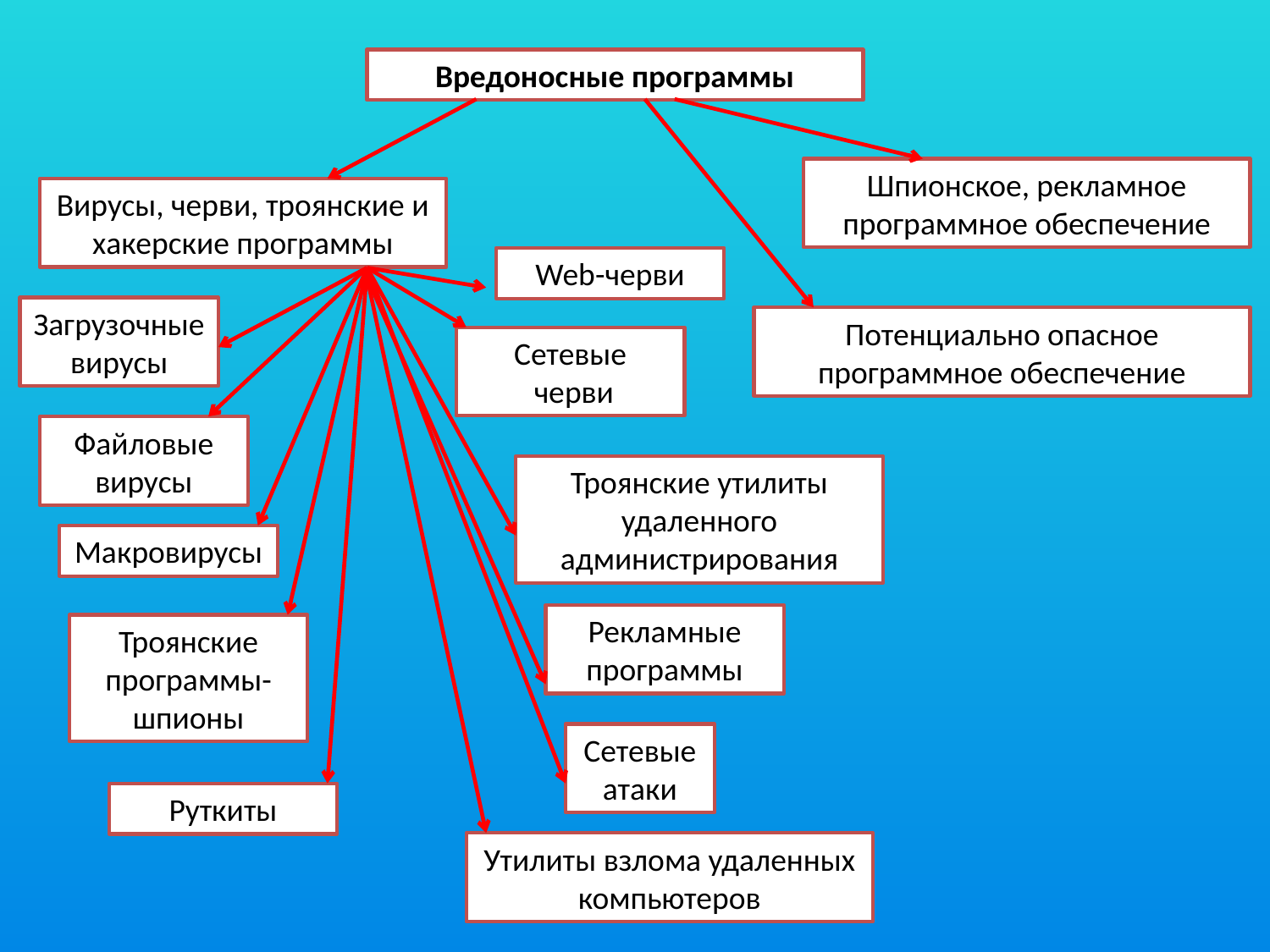

Вредоносные программы
Шпионское, рекламное программное обеспечение
Вирусы, черви, троянские и хакерские программы
Web-черви
Загрузочные вирусы
Потенциально опасное программное обеспечение
Сетевые
 черви
Файловые вирусы
Троянские утилиты удаленного администрирования
Макровирусы
Рекламные программы
Троянские программы-шпионы
Сетевые атаки
Руткиты
Утилиты взлома удаленных компьютеров